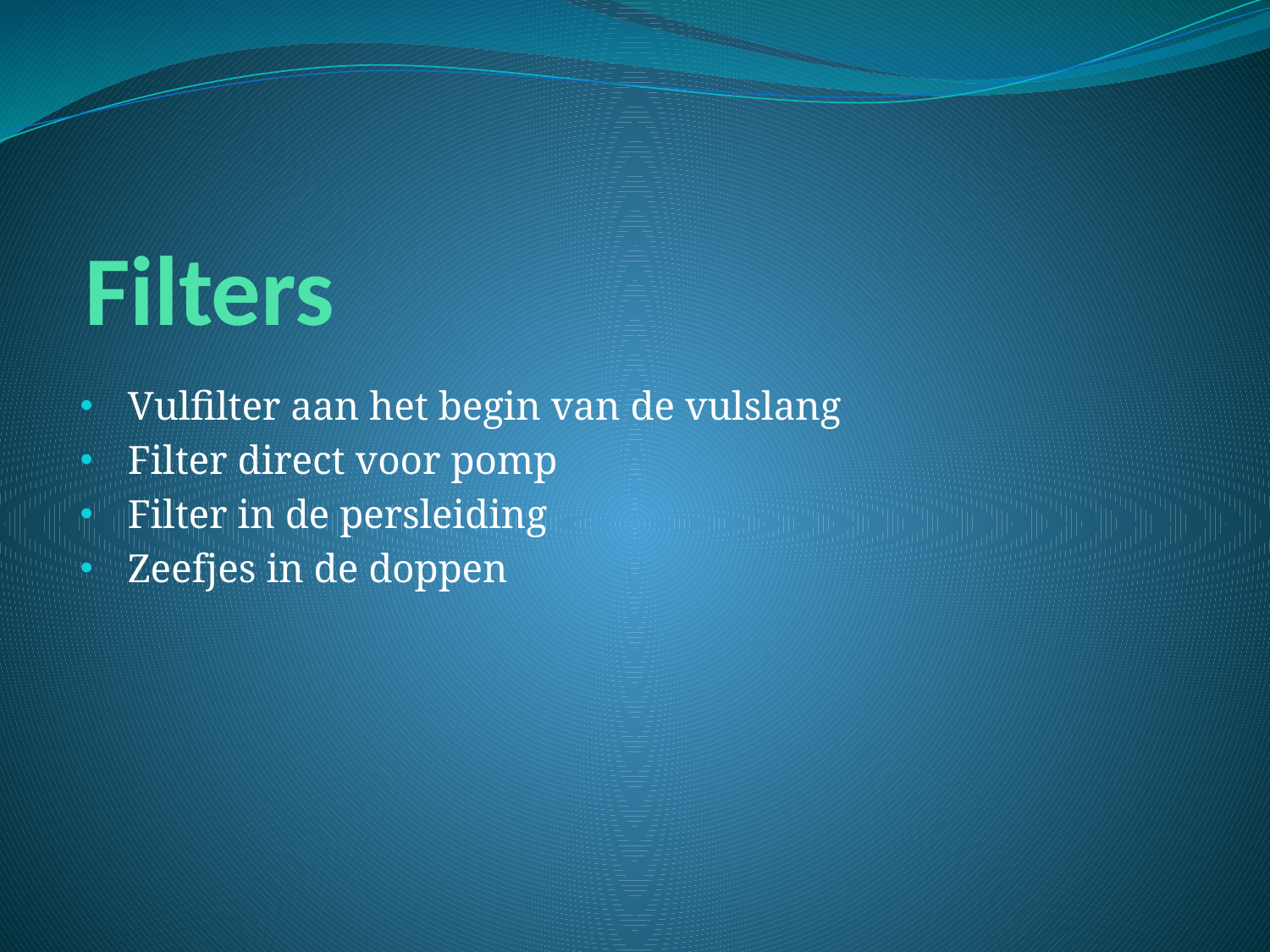

# Filters
Vulfilter aan het begin van de vulslang
Filter direct voor pomp
Filter in de persleiding
Zeefjes in de doppen